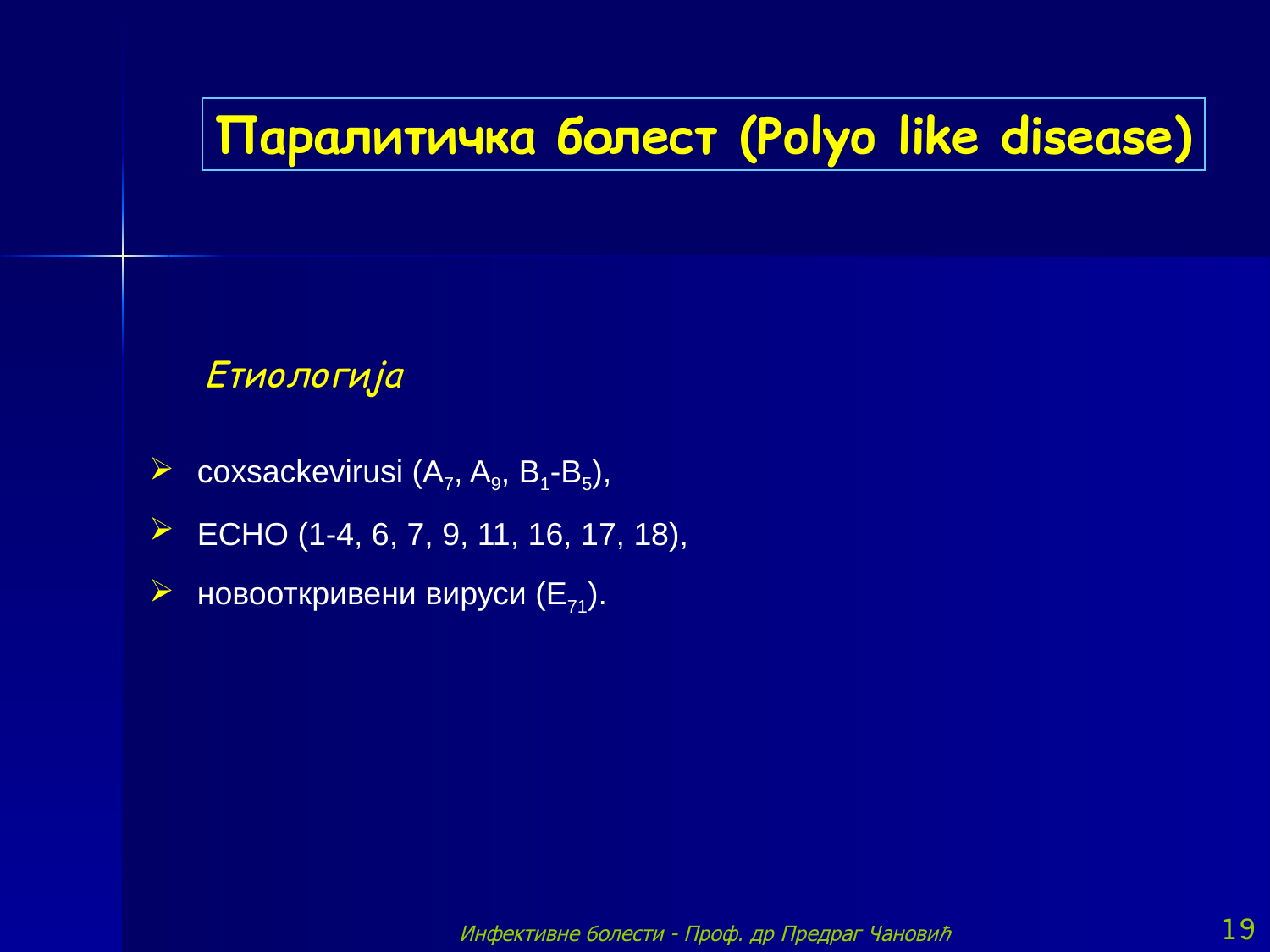

Паралитичка болест (Polyo like disease)
Етиологија
  coxsackevirusi (A7, A9, B1-B5),
  ECHO (1-4, 6, 7, 9, 11, 16, 17, 18),
  новооткривени вируси (E71).
Инфективне болести - Проф. др Предраг Чановић
19